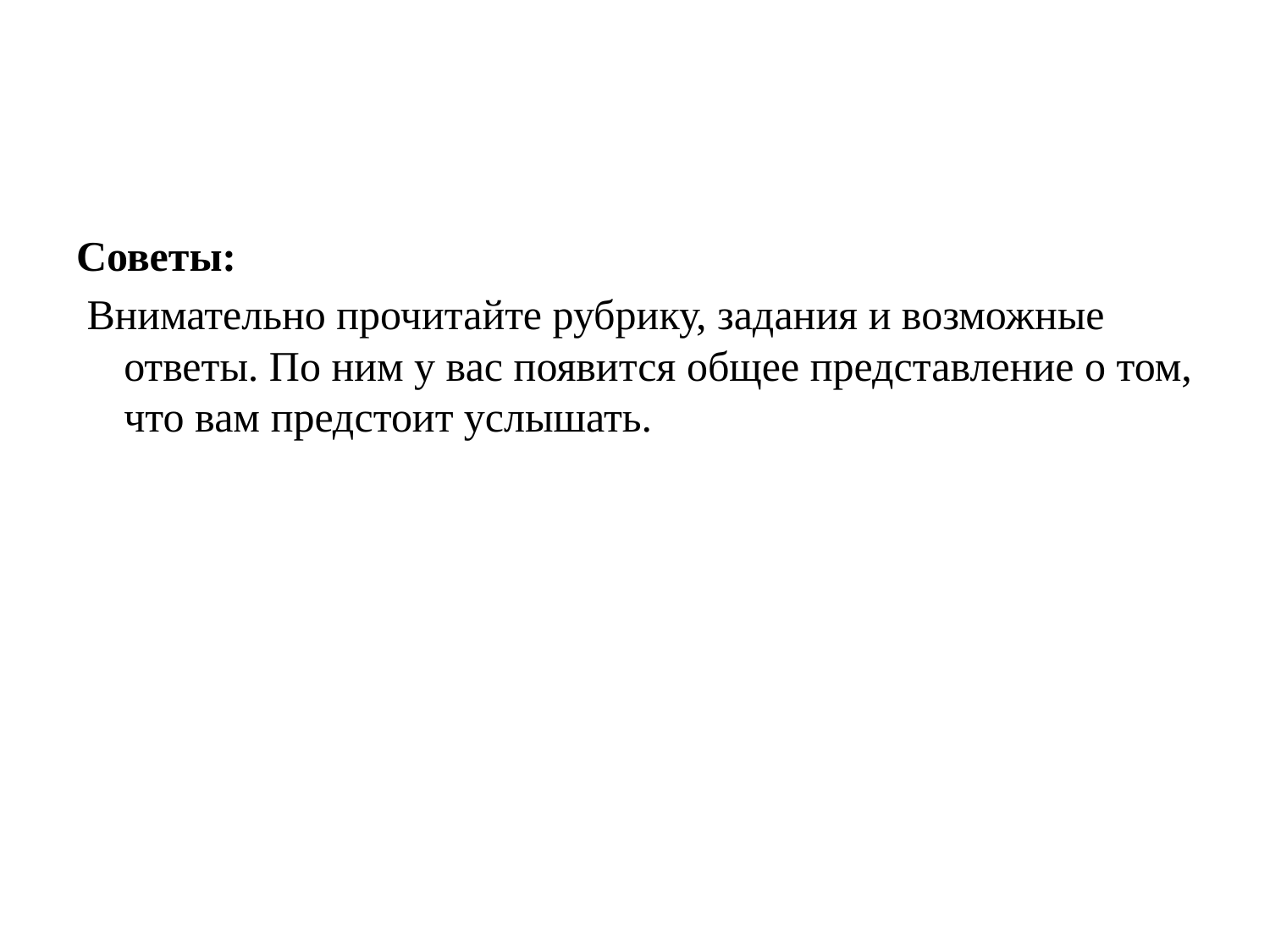

#
Советы:
 Внимательно прочитайте рубрику, задания и возможные ответы. По ним у вас появится общее представление о том, что вам предстоит услышать.